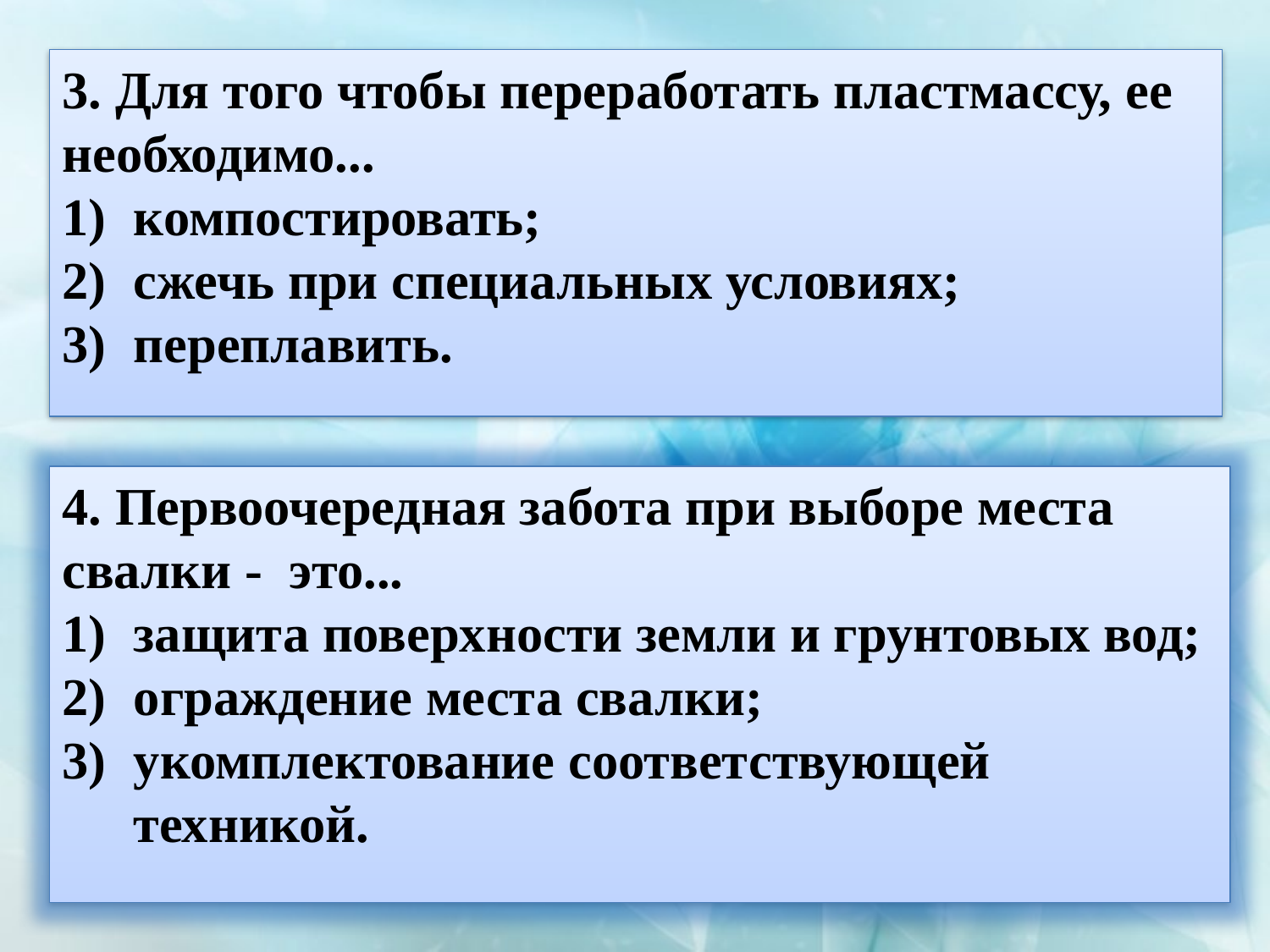

3. Для того чтобы переработать пластмассу, ее необходимо...
компостировать;
сжечь при специальных условиях;
переплавить.
4. Первоочередная забота при выборе места свалки -  это...
защита поверхности земли и грунтовых вод;
ограждение места свалки;
укомплектование соответствующей техникой.